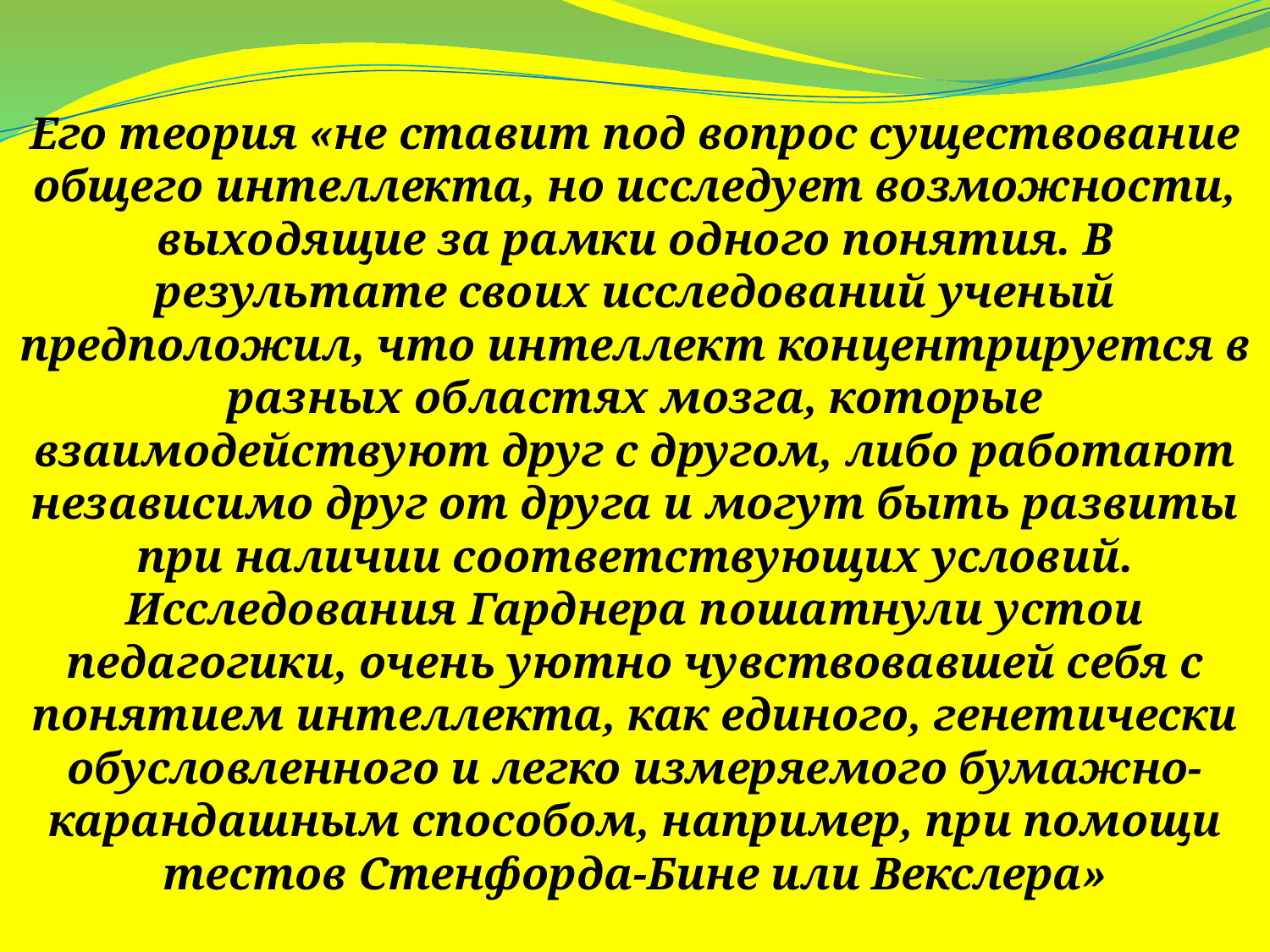

Его теория «не ставит под вопрос существование общего интеллекта, но исследует возможности, выходящие за рамки одного понятия. В результате своих исследований ученый предположил, что интеллект концентрируется в разных областях мозга, которые взаимодействуют друг с другом, либо работают независимо друг от друга и могут быть развиты при наличии соответствующих условий. Исследования Гарднера пошатнули устои педагогики, очень уютно чувствовавшей себя с понятием интеллекта, как единого, генетически обусловленного и легко измеряемого бумажно-карандашным способом, например, при помощи тестов Стенфорда-Бине или Векслера»